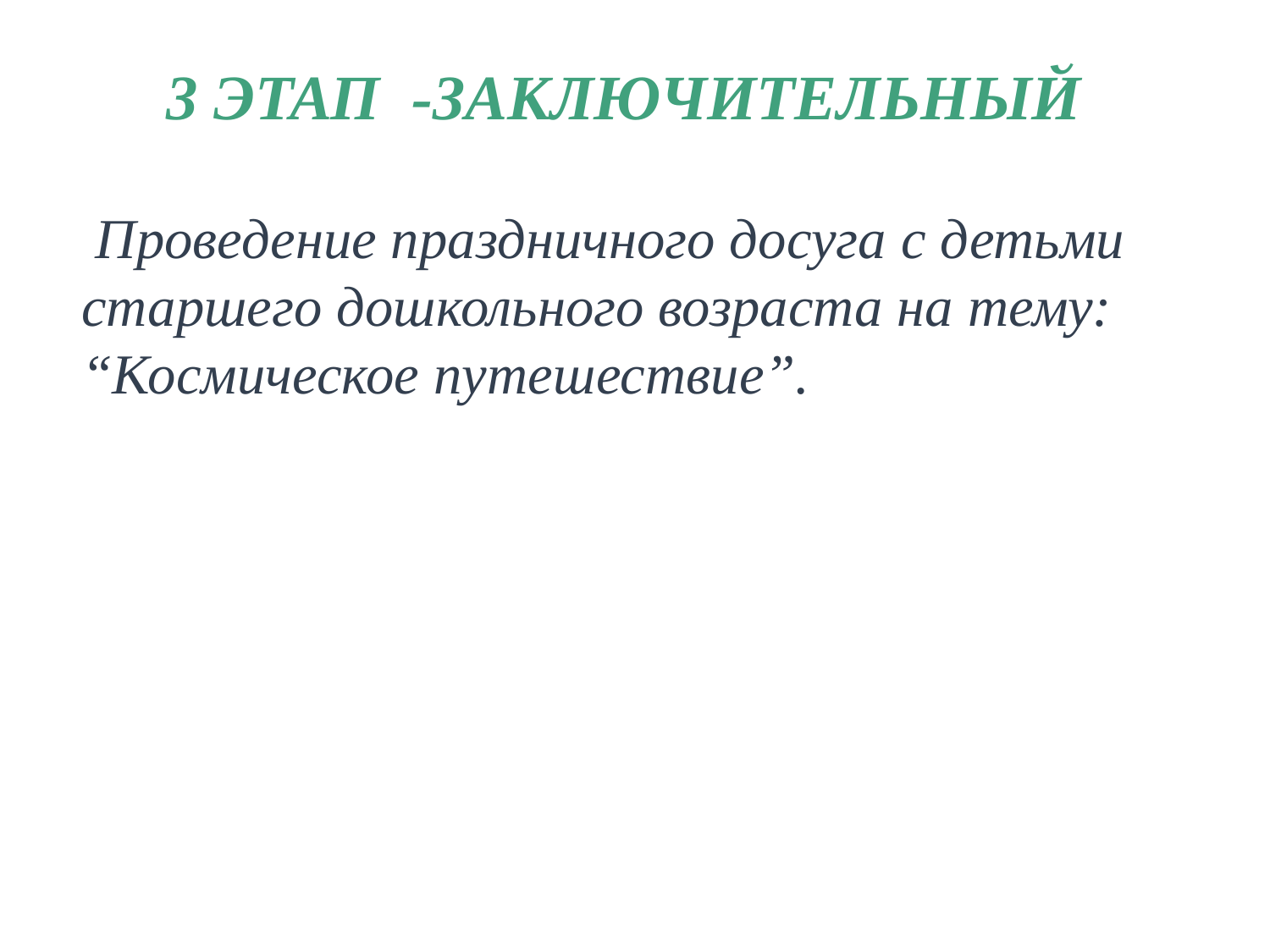

3 этап  -заключительный
 Проведение праздничного досуга с детьми старшего дошкольного возраста на тему: “Космическое путешествие”.